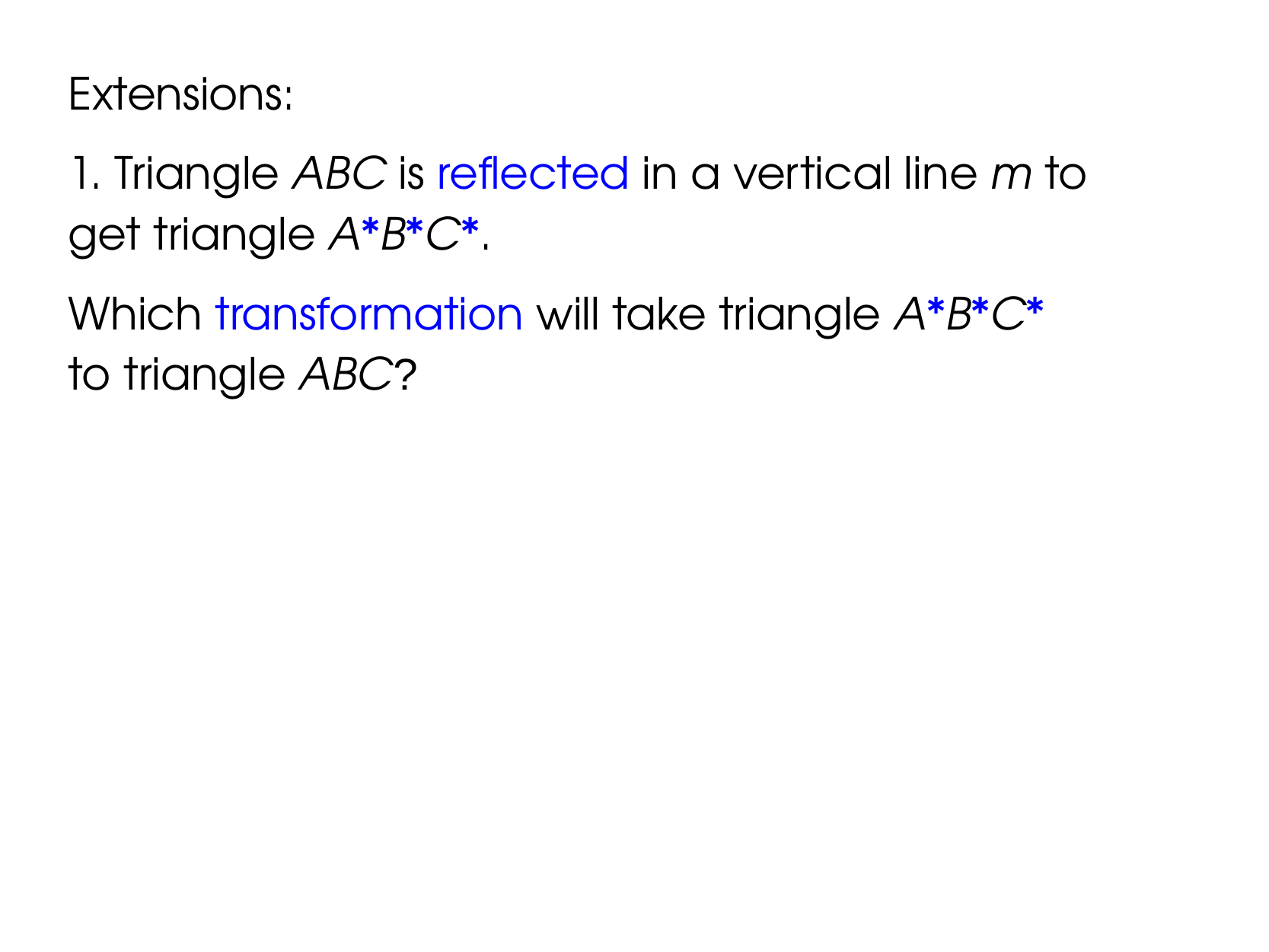

Extensions:
1. Triangle ABC is reflected in a vertical line m to get triangle A*B*C*.
Which transformation will take triangle A*B*C* to triangle ABC?